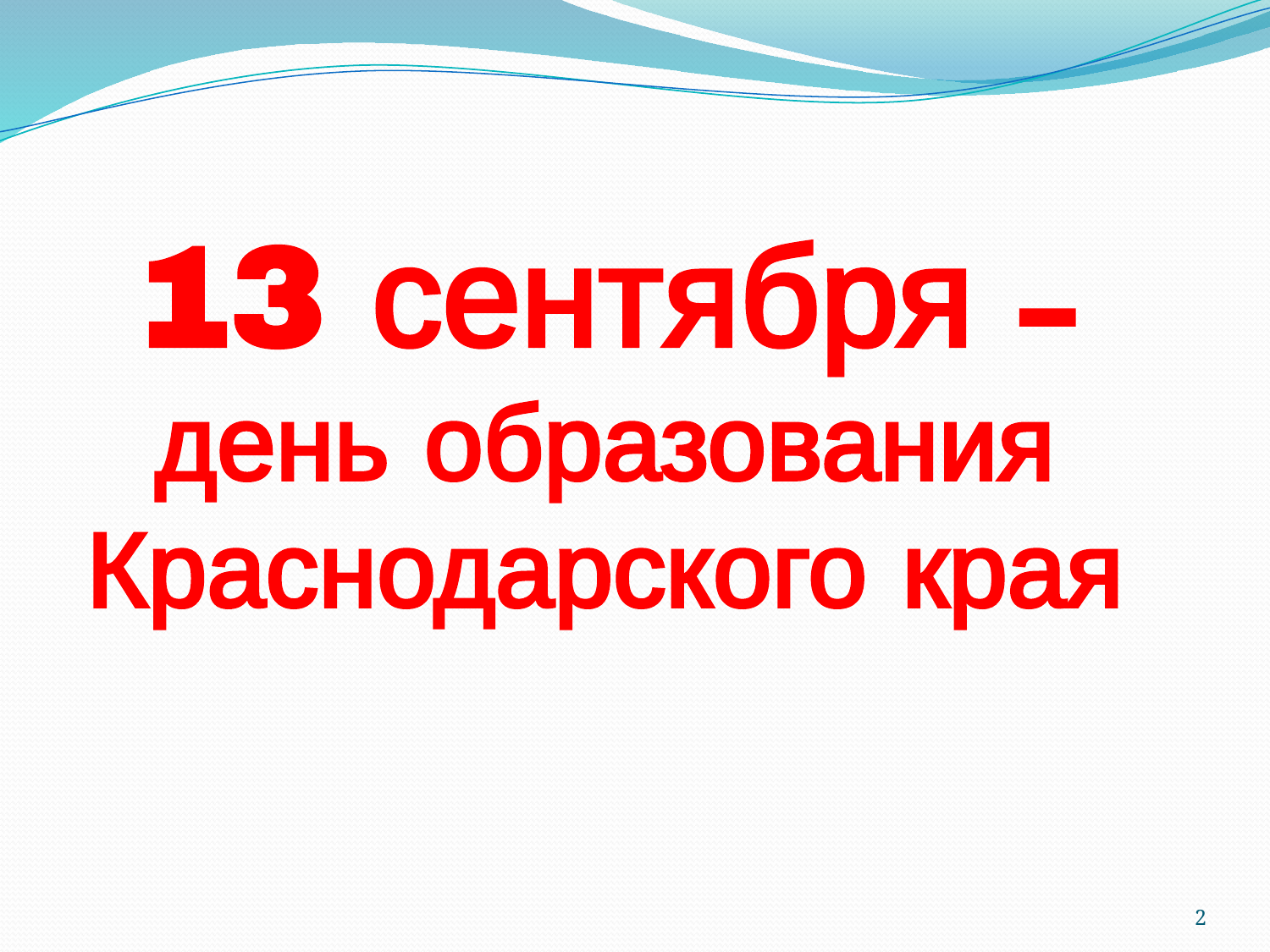

13 сентября – день образования Краснодарского края
2